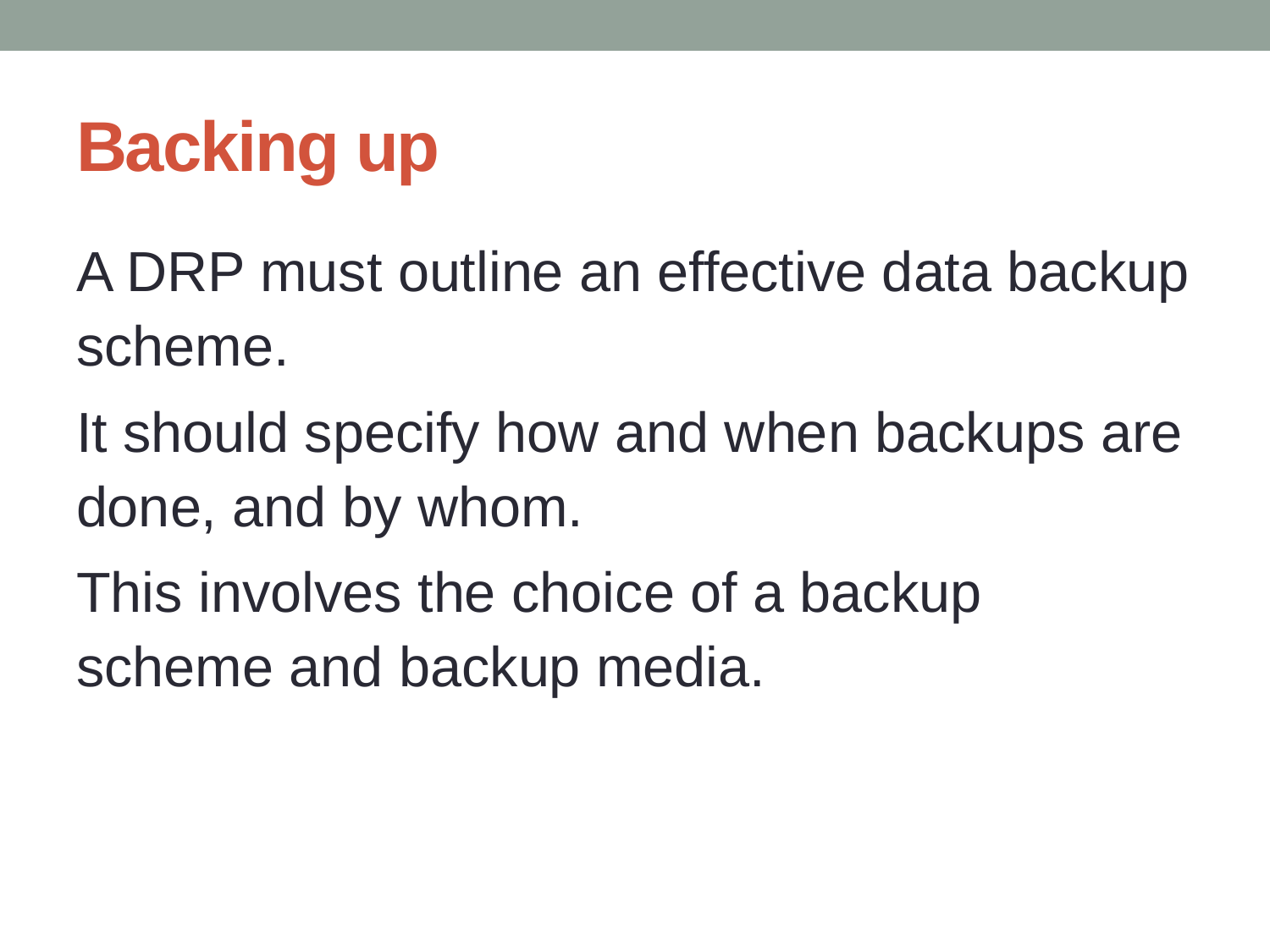

# Backing up
A DRP must outline an effective data backup scheme.
It should specify how and when backups are done, and by whom.
This involves the choice of a backup scheme and backup media.